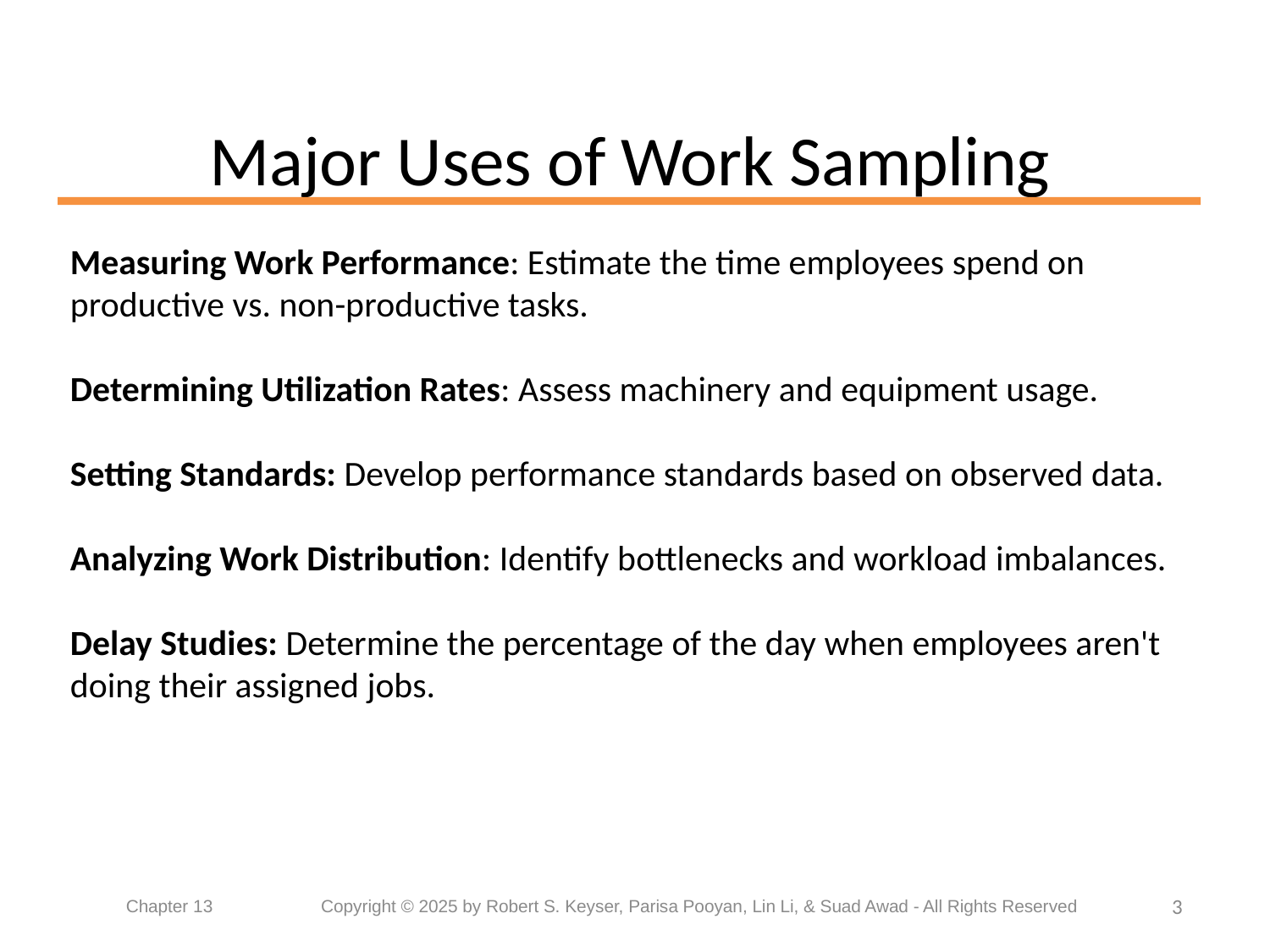

# Major Uses of Work Sampling

Measuring Work Performance: Estimate the time employees spend on productive vs. non-productive tasks.

Determining Utilization Rates: Assess machinery and equipment usage.

Setting Standards: Develop performance standards based on observed data.

Analyzing Work Distribution: Identify bottlenecks and workload imbalances.

Delay Studies: Determine the percentage of the day when employees aren't doing their assigned jobs.
3
Chapter 13	              Copyright © 2025 by Robert S. Keyser, Parisa Pooyan, Lin Li, & Suad Awad - All Rights Reserved